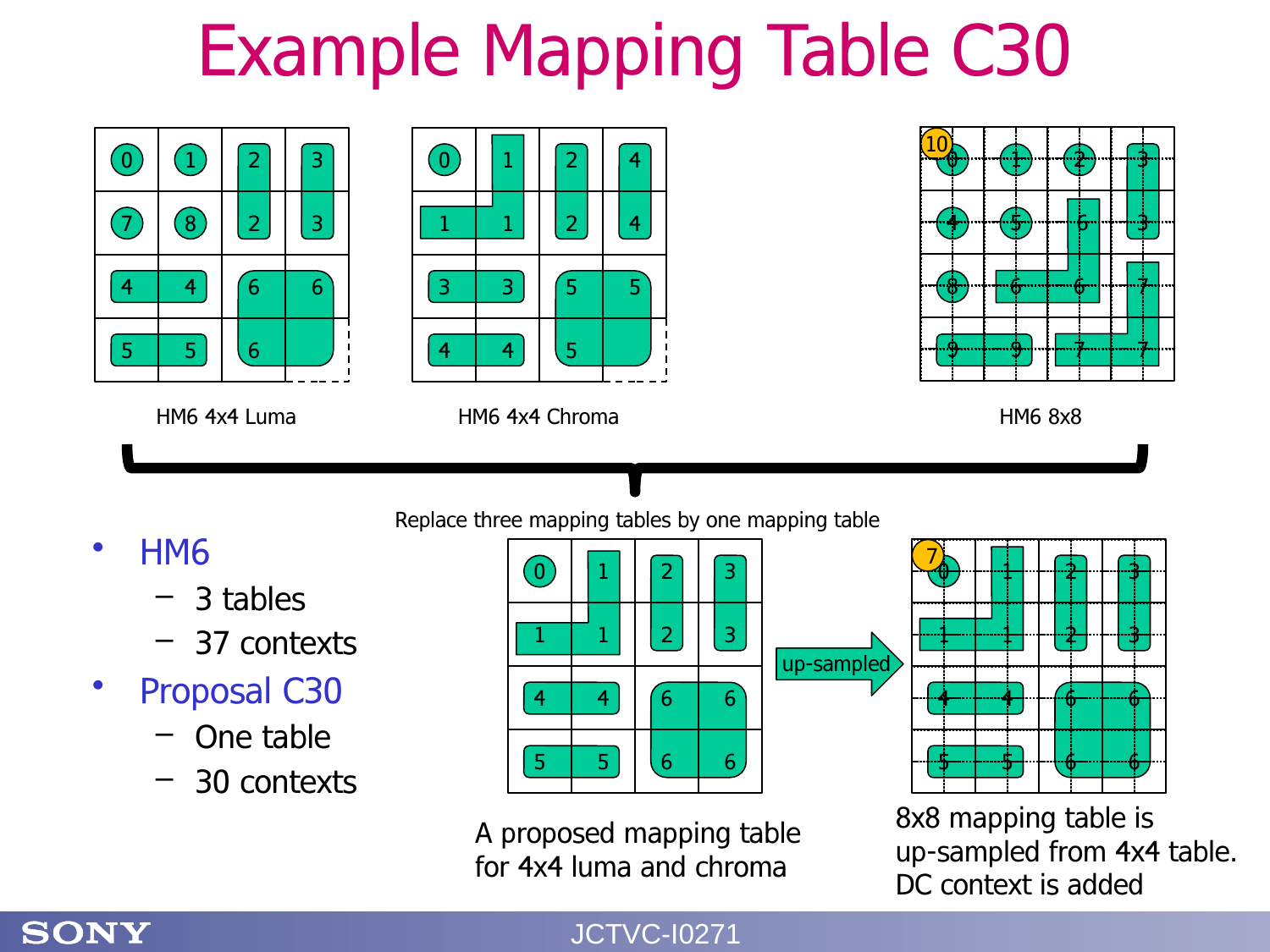

# Example Mapping Table C30
0
1
2
3
4
5
 6
3
8
6
6
7
9
9
7
7

0
1
2
3
7
8
2
3
4
4
6
6
5
5
6

0
1
2
4
1
1
2
4
3
3
5
5
4
4
5

10

HM6 4x4 Luma
HM6 4x4 Chroma
HM6 8x8
Replace three mapping tables by one mapping table
HM6
3 tables
37 contexts
Proposal C30
One table
30 contexts
0
1
2
3
1
1
2
3
4
4
6
6
5
5
6
6
0
1
2
3
1
1
2
3
4
4
6
6
5
5
6
6

7

up-sampled

8x8 mapping table is
up-sampled from 4x4 table.
DC context is added
A proposed mapping table
for 4x4 luma and chroma
3
JCTVC-I0271